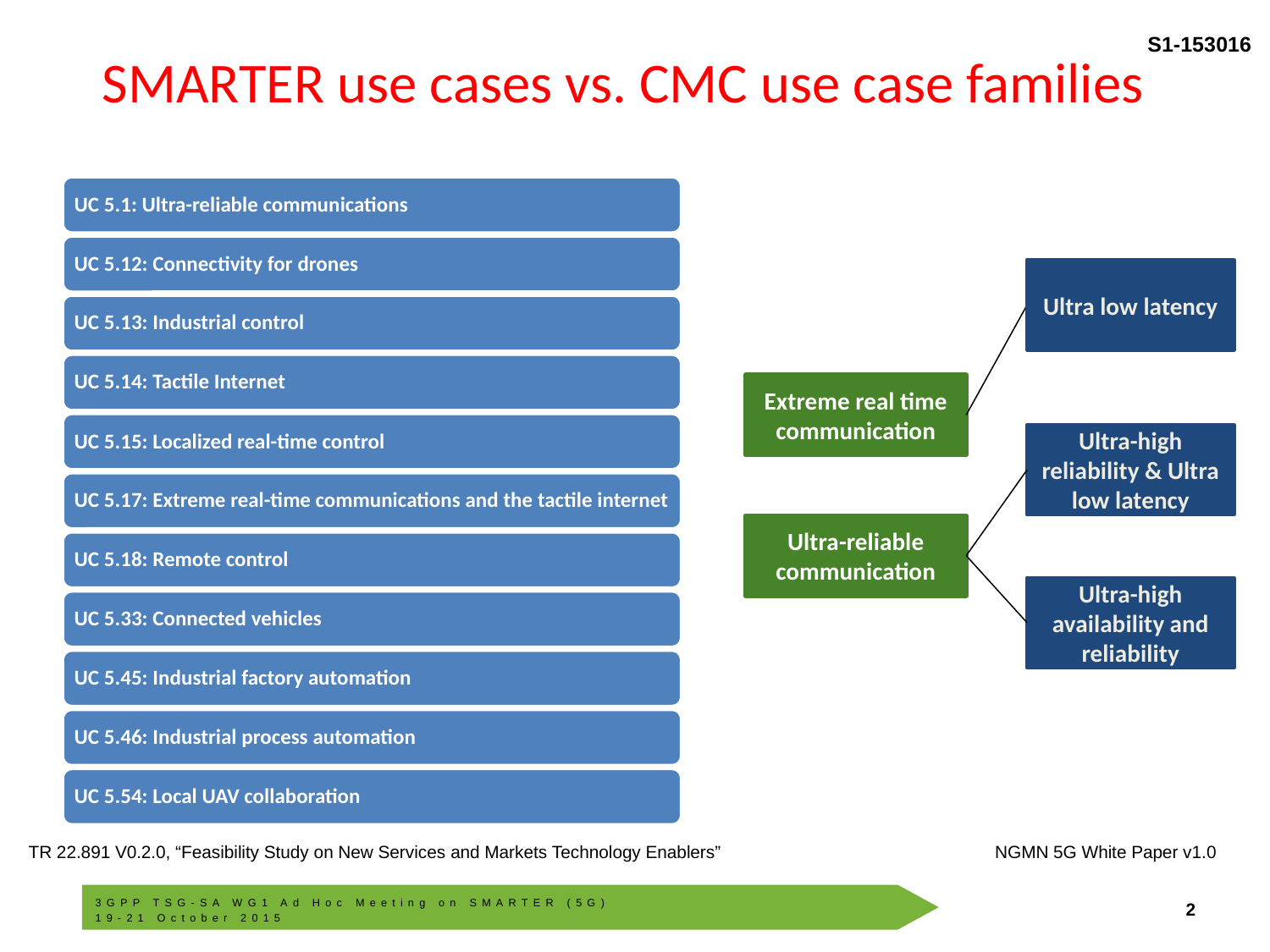

# SMARTER use cases vs. CMC use case families
UC 5.1: Ultra-reliable communications
UC 5.12: Connectivity for drones
UC 5.13: Industrial control
UC 5.14: Tactile Internet
UC 5.15: Localized real-time control
UC 5.17: Extreme real-time communications and the tactile internet
UC 5.18: Remote control
UC 5.33: Connected vehicles
UC 5.45: Industrial factory automation
UC 5.46: Industrial process automation
UC 5.54: Local UAV collaboration
Ultra low latency
Extreme real time communication
Ultra-high reliability & Ultra low latency
Ultra-reliable communication
Ultra-high availability and reliability
TR 22.891 V0.2.0, “Feasibility Study on New Services and Markets Technology Enablers”
NGMN 5G White Paper v1.0